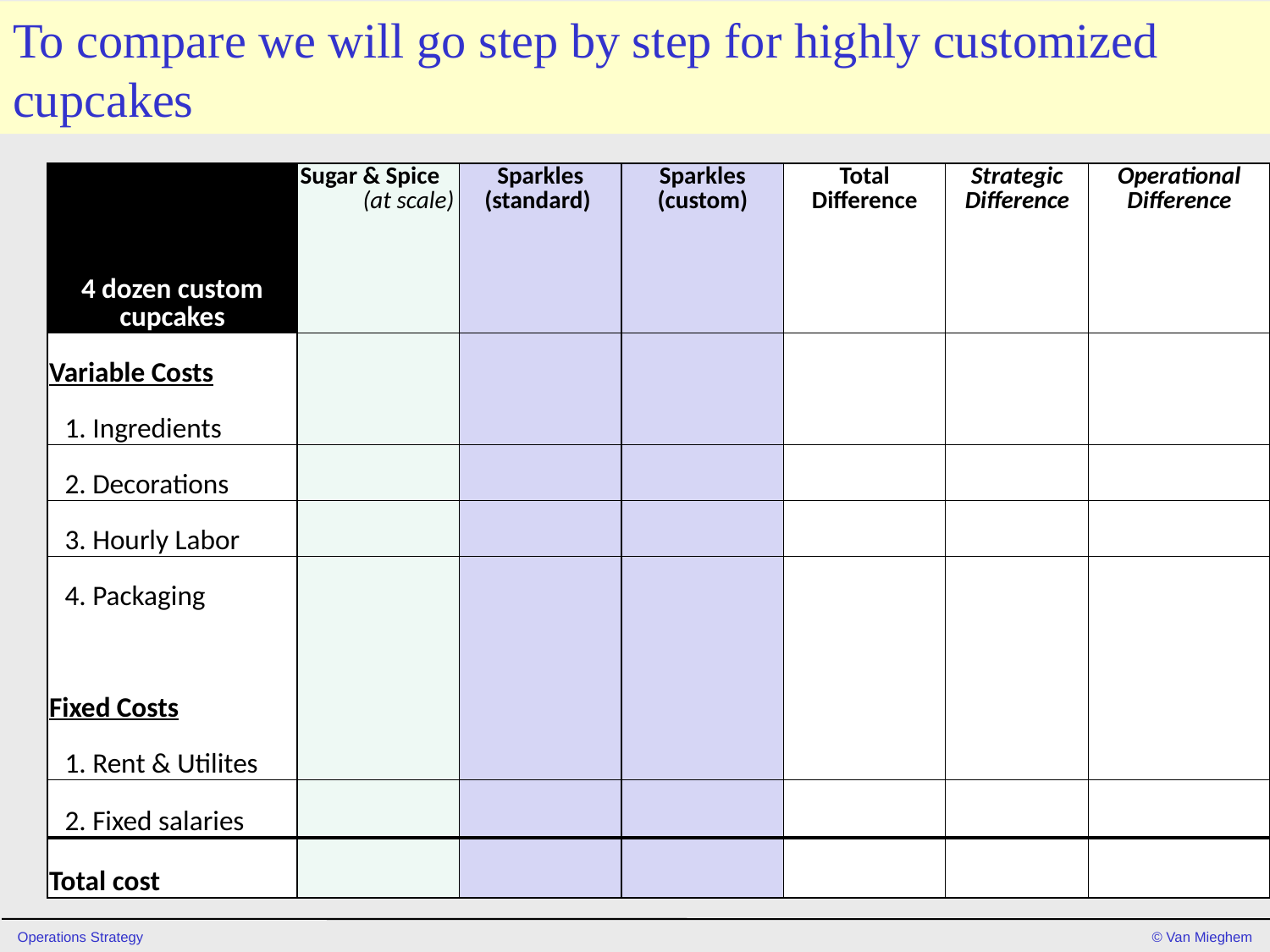

# To compare we will go step by step for highly customized cupcakes
| 4 dozen custom cupcakes | Sugar & Spice (at scale) | Sparkles (standard) | Sparkles (custom) | Total Difference | Strategic Difference | Operational Difference |
| --- | --- | --- | --- | --- | --- | --- |
| Variable Costs |  |  |  |  |  |  |
| 1. Ingredients |  |  |  |  |  |  |
| 2. Decorations |  |  |  |  |  |  |
| 3. Hourly Labor |  |  |  |  |  |  |
| 4. Packaging |  |  |  |  |  |  |
|  |  |  |  |  |  |  |
| Fixed Costs |  |  |  |  |  |  |
| 1. Rent & Utilites |  |  |  |  |  |  |
| 2. Fixed salaries |  |  |  |  |  |  |
| Total cost |  |  |  |  |  |  |